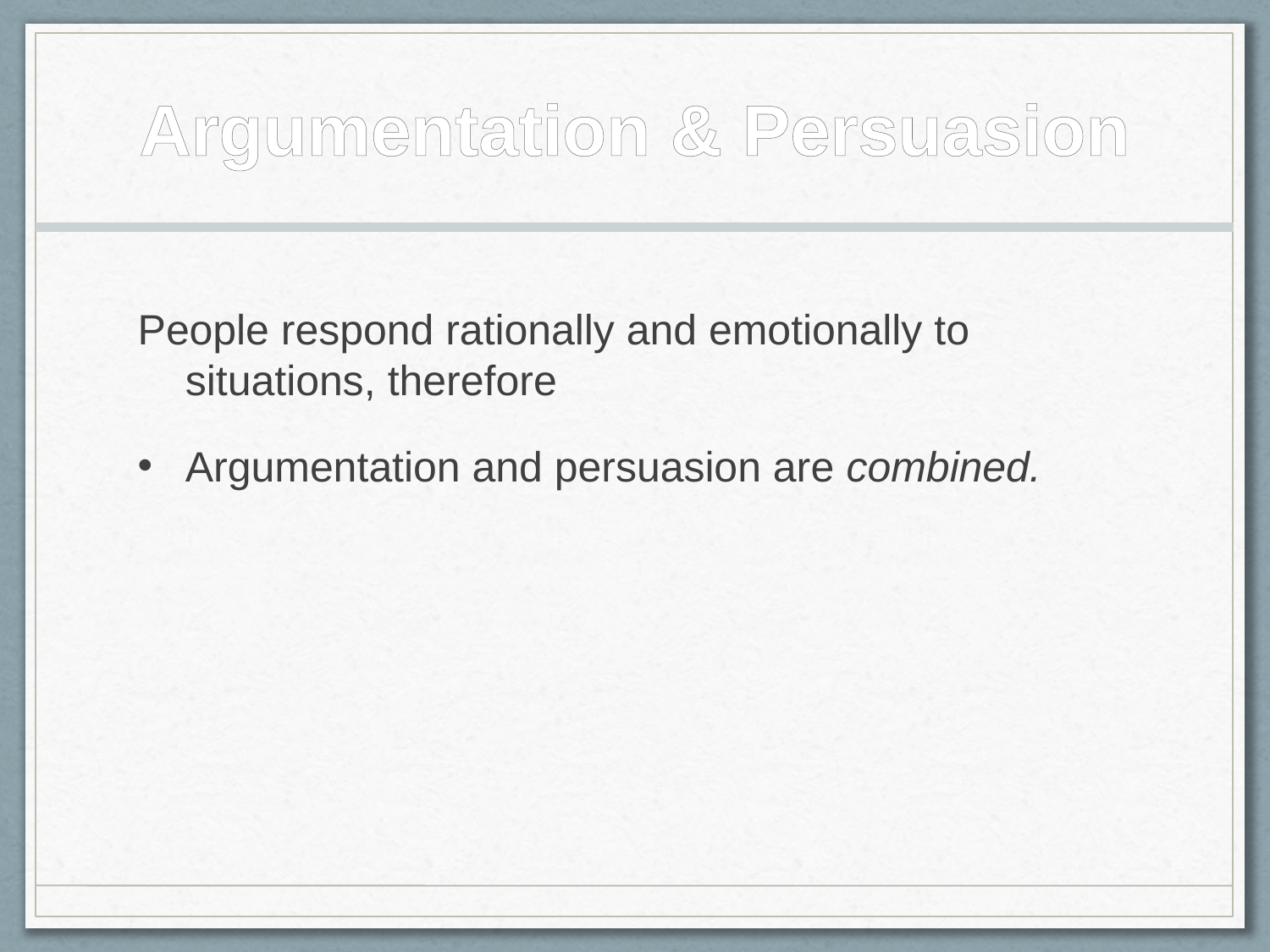

# Argumentation & Persuasion
People respond rationally and emotionally to situations, therefore
Argumentation and persuasion are combined.